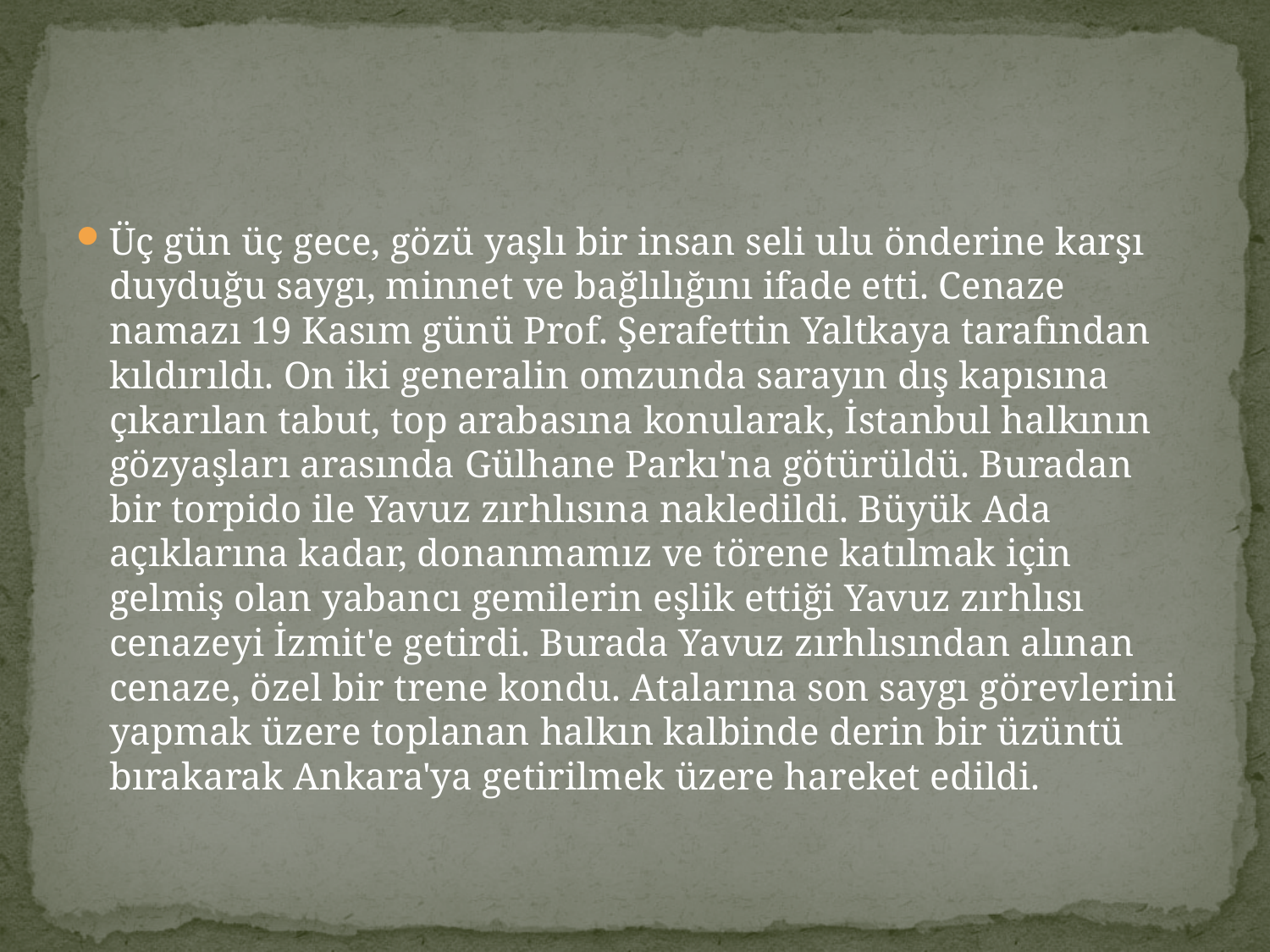

#
Üç gün üç gece, gözü yaşlı bir insan seli ulu önderine karşı duyduğu saygı, minnet ve bağlılığını ifade etti. Cenaze namazı 19 Kasım günü Prof. Şerafettin Yaltkaya tarafından kıldırıldı. On iki generalin omzunda sarayın dış kapısına çıkarılan tabut, top arabasına konularak, İstanbul halkının gözyaşları arasında Gülhane Parkı'na götürüldü. Buradan bir torpido ile Yavuz zırhlısına nakledildi. Büyük Ada açıklarına kadar, donanmamız ve törene katılmak için gelmiş olan yabancı gemilerin eşlik ettiği Yavuz zırhlısı cenazeyi İzmit'e getirdi. Burada Yavuz zırhlısından alınan cenaze, özel bir trene kondu. Atalarına son saygı görevlerini yapmak üzere toplanan halkın kalbinde derin bir üzüntü bırakarak Ankara'ya getirilmek üzere hareket edildi.